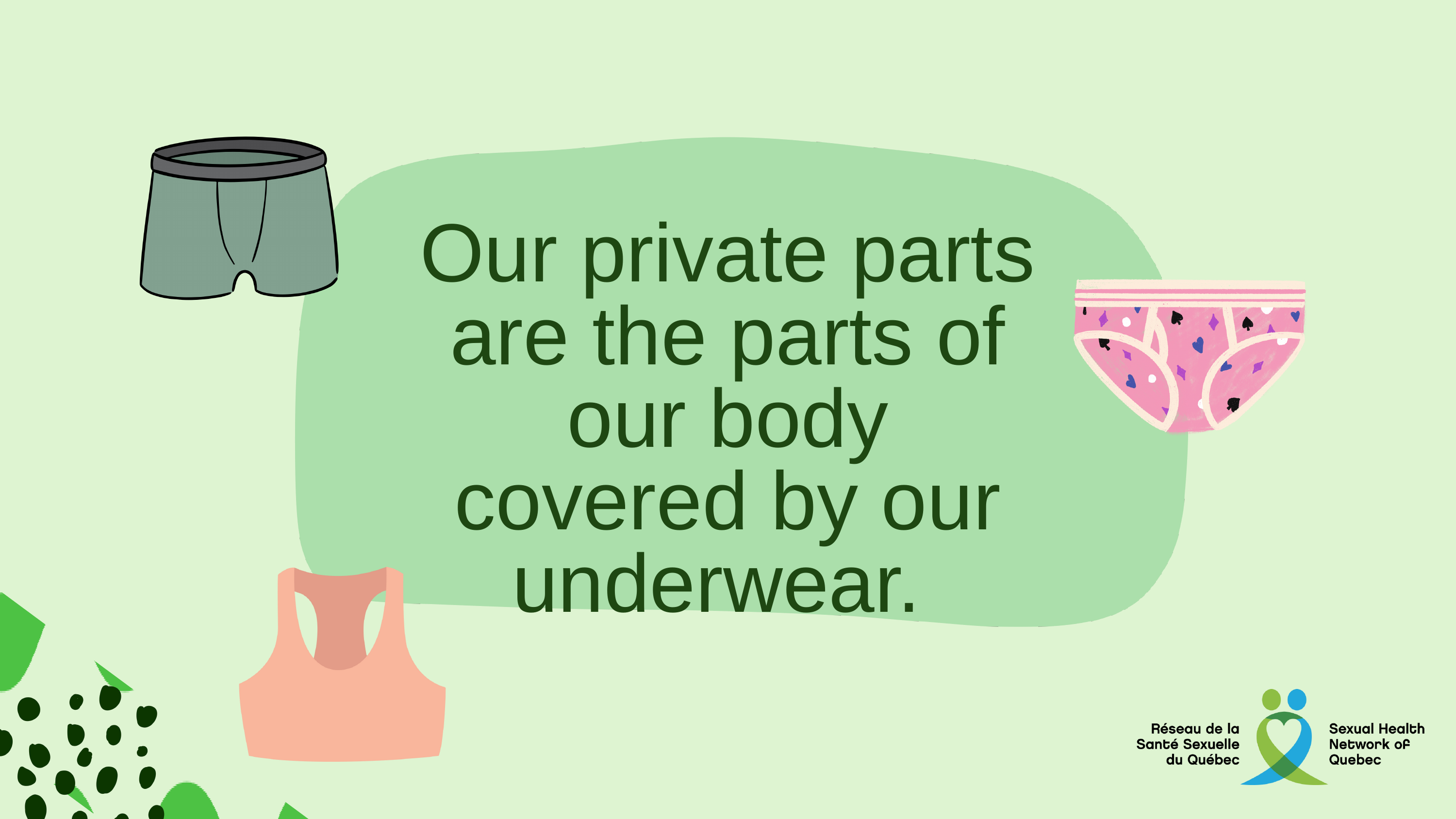

Our private parts are the parts of our body covered by our underwear.